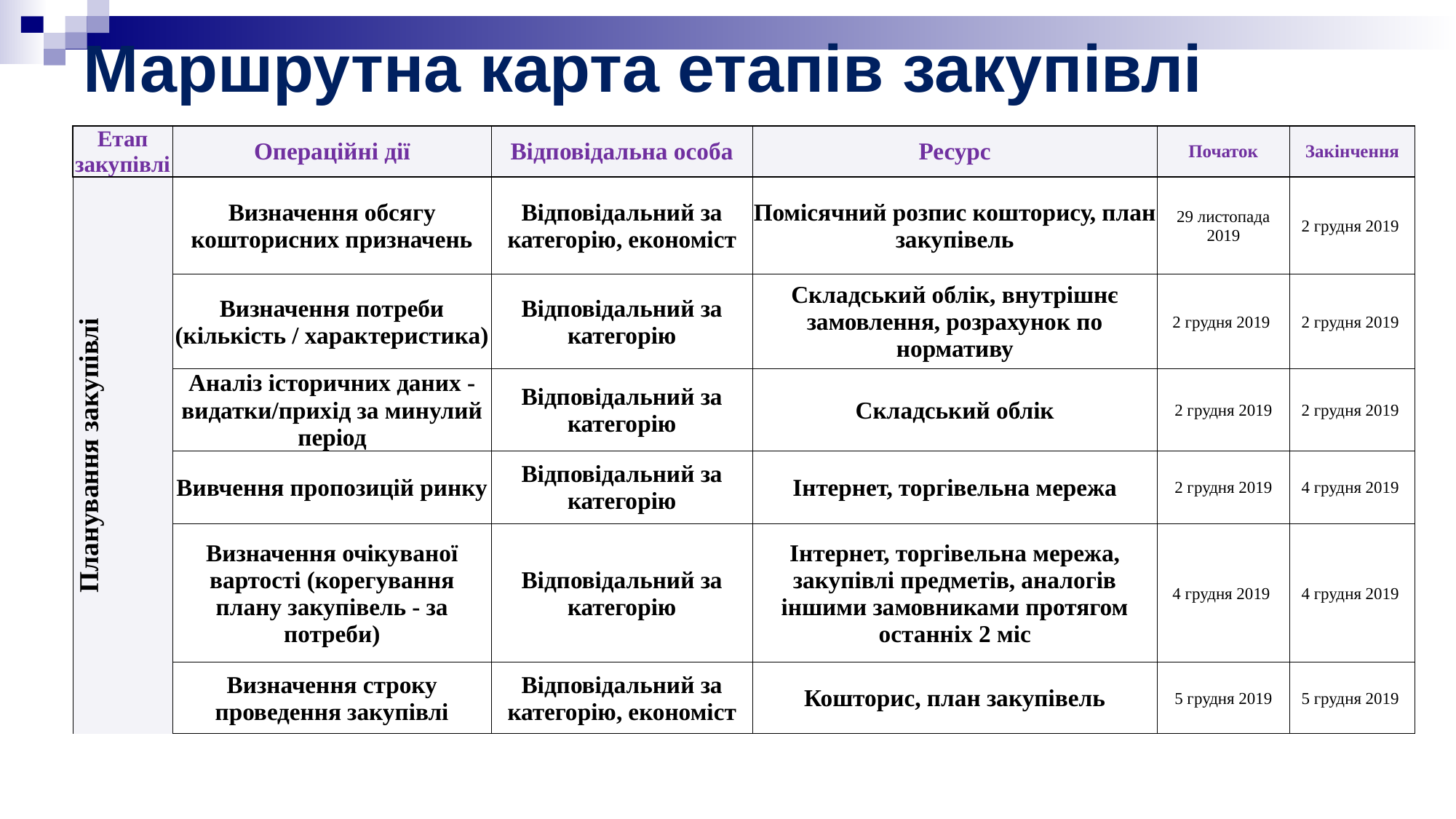

# Маршрутна карта етапів закупівлі
| Етап закупівлі | Операційні дії | Відповідальна особа | Ресурс | Початок | Закінчення |
| --- | --- | --- | --- | --- | --- |
| Планування закупівлі | Визначення обсягу кошторисних призначень | Відповідальний за категорію, економіст | Помісячний розпис кошторису, план закупівель | 29 листопада 2019 | 2 грудня 2019 |
|  | Визначення потреби (кількість / характеристика) | Відповідальний за категорію | Складський облік, внутрішнє замовлення, розрахунок по нормативу | 2 грудня 2019 | 2 грудня 2019 |
|  | Аналіз історичних даних - видатки/прихід за минулий період | Відповідальний за категорію | Складський облік | 2 грудня 2019 | 2 грудня 2019 |
|  | Вивчення пропозицій ринку | Відповідальний за категорію | Інтернет, торгівельна мережа | 2 грудня 2019 | 4 грудня 2019 |
|  | Визначення очікуваної вартості (корегування плану закупівель - за потреби) | Відповідальний за категорію | Інтернет, торгівельна мережа, закупівлі предметів, аналогів іншими замовниками протягом останніх 2 міс | 4 грудня 2019 | 4 грудня 2019 |
|  | Визначення строку проведення закупівлі | Відповідальний за категорію, економіст | Кошторис, план закупівель | 5 грудня 2019 | 5 грудня 2019 |